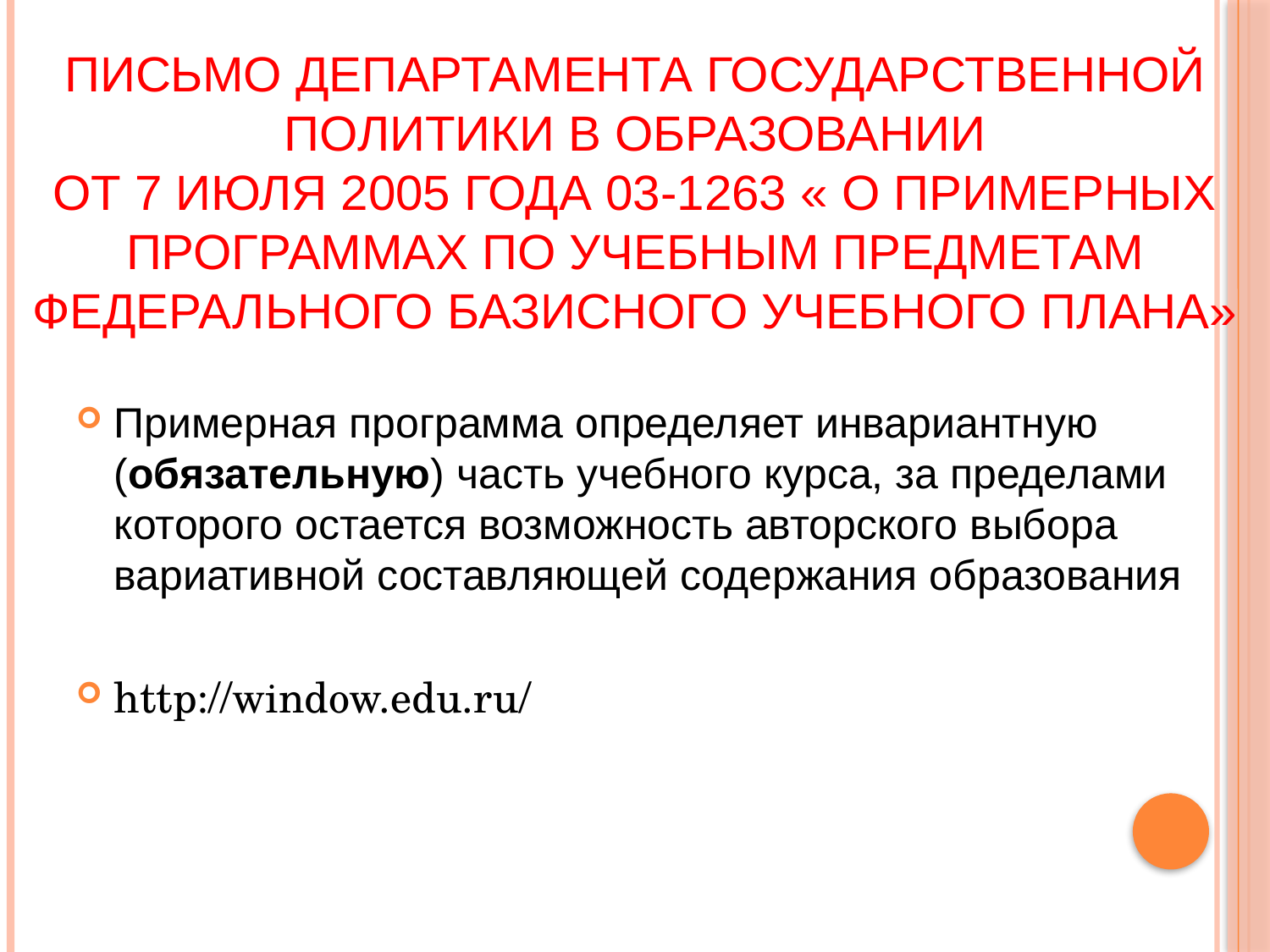

# Письмо Департамента государственной политики в образовании от 7 июля 2005 года 03-1263 « О примерных программах по учебным предметам федерального базисного учебного плана»

Примерная программа определяет инвариантную (обязательную) часть учебного курса, за пределами которого остается возможность авторского выбора вариативной составляющей содержания образования

http://window.edu.ru/